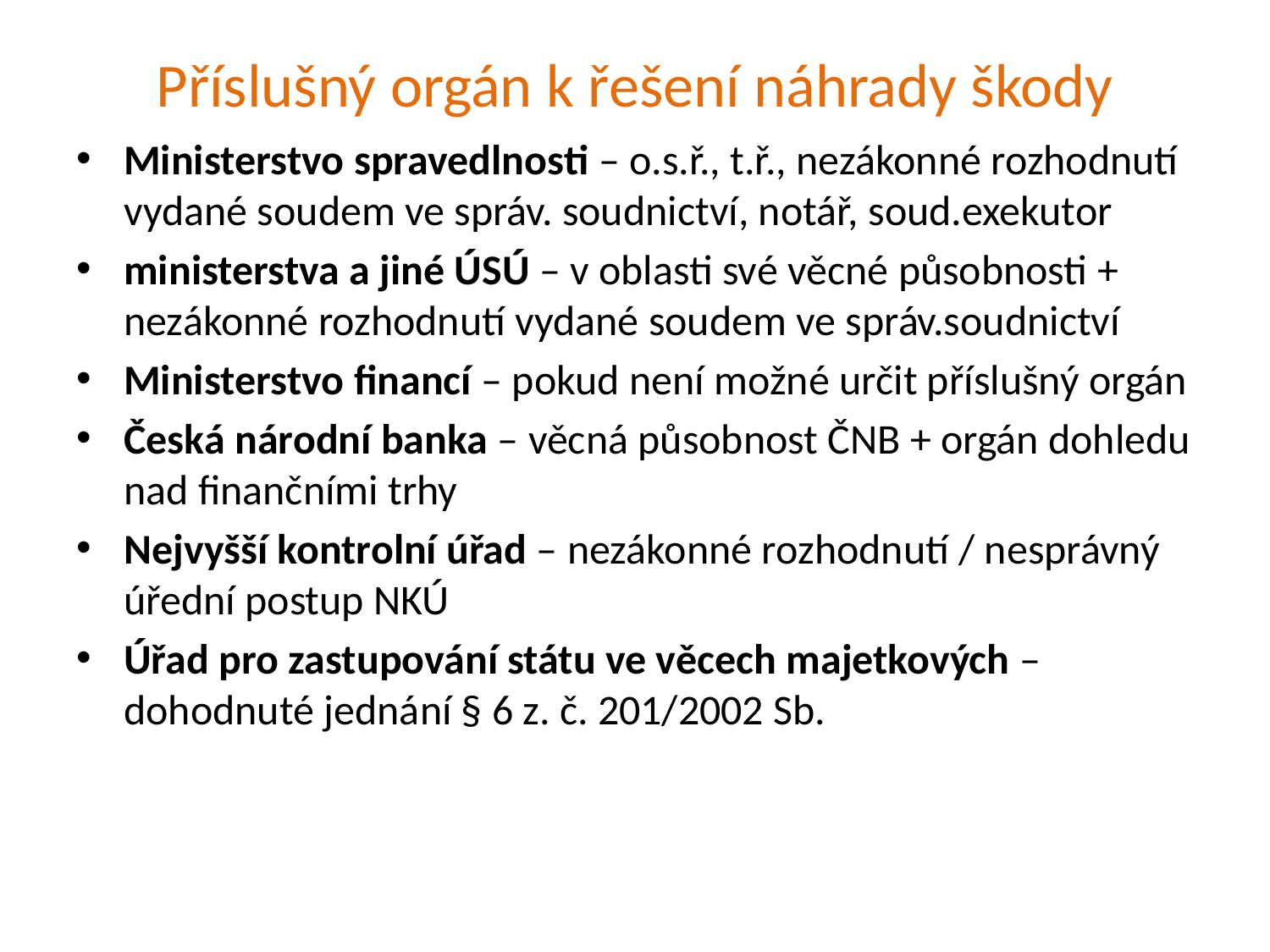

# Příslušný orgán k řešení náhrady škody
Ministerstvo spravedlnosti – o.s.ř., t.ř., nezákonné rozhodnutí vydané soudem ve správ. soudnictví, notář, soud.exekutor
ministerstva a jiné ÚSÚ – v oblasti své věcné působnosti + nezákonné rozhodnutí vydané soudem ve správ.soudnictví
Ministerstvo financí – pokud není možné určit příslušný orgán
Česká národní banka – věcná působnost ČNB + orgán dohledu nad finančními trhy
Nejvyšší kontrolní úřad – nezákonné rozhodnutí / nesprávný úřední postup NKÚ
Úřad pro zastupování státu ve věcech majetkových – dohodnuté jednání § 6 z. č. 201/2002 Sb.